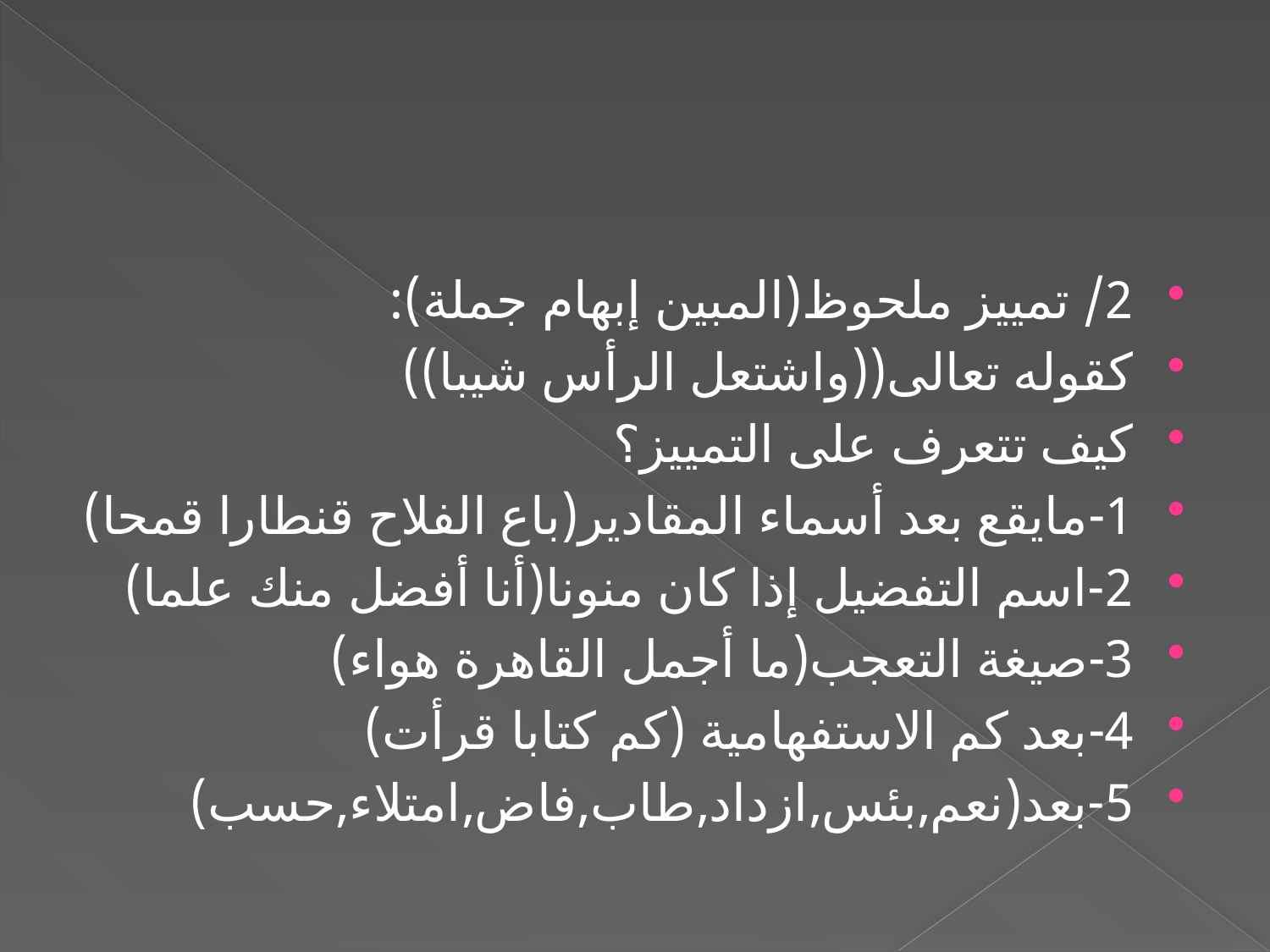

#
2/ تمييز ملحوظ(المبين إبهام جملة):
كقوله تعالى((واشتعل الرأس شيبا))
كيف تتعرف على التمييز؟
1-مايقع بعد أسماء المقادير(باع الفلاح قنطارا قمحا)
2-اسم التفضيل إذا كان منونا(أنا أفضل منك علما)
3-صيغة التعجب(ما أجمل القاهرة هواء)
4-بعد كم الاستفهامية (كم كتابا قرأت)
5-بعد(نعم,بئس,ازداد,طاب,فاض,امتلاء,حسب)